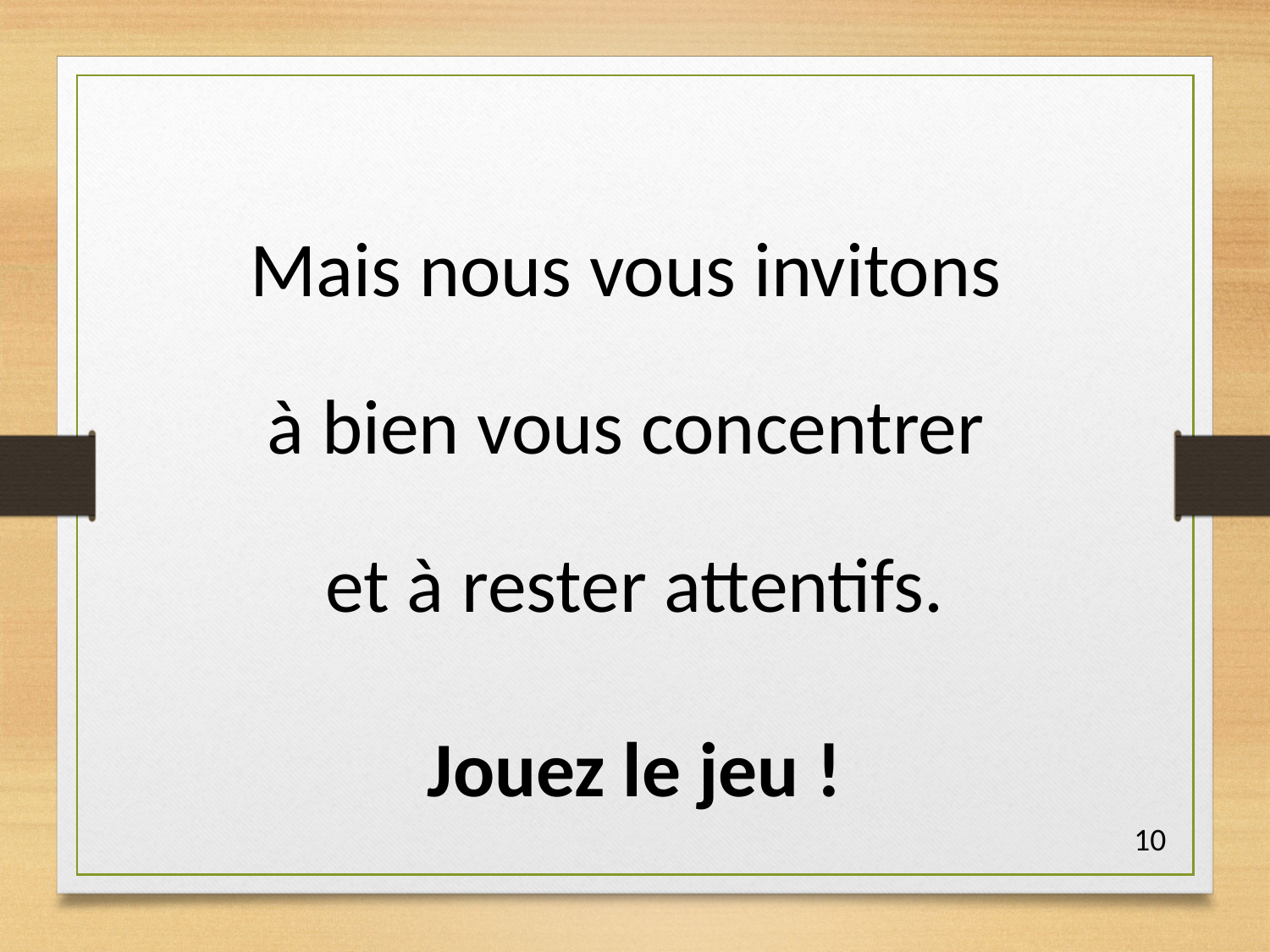

Mais nous vous invitons
à bien vous concentrer
et à rester attentifs.
Jouez le jeu !
10